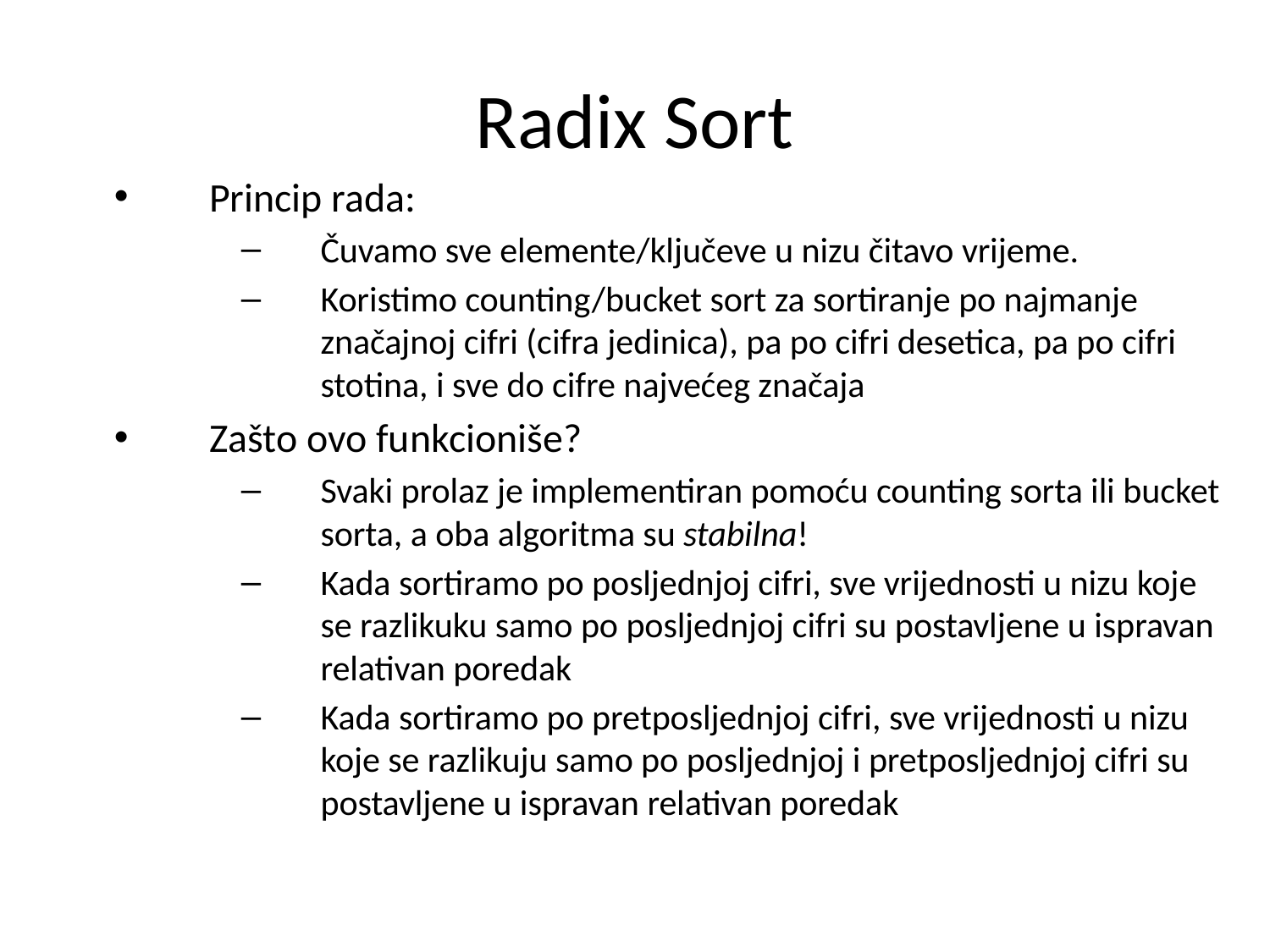

Radix Sort
Princip rada:
Čuvamo sve elemente/ključeve u nizu čitavo vrijeme.
Koristimo counting/bucket sort za sortiranje po najmanje značajnoj cifri (cifra jedinica), pa po cifri desetica, pa po cifri stotina, i sve do cifre najvećeg značaja
Zašto ovo funkcioniše?
Svaki prolaz je implementiran pomoću counting sorta ili bucket sorta, a oba algoritma su stabilna!
Kada sortiramo po posljednjoj cifri, sve vrijednosti u nizu koje se razlikuku samo po posljednjoj cifri su postavljene u ispravan relativan poredak
Kada sortiramo po pretposljednjoj cifri, sve vrijednosti u nizu koje se razlikuju samo po posljednjoj i pretposljednjoj cifri su postavljene u ispravan relativan poredak